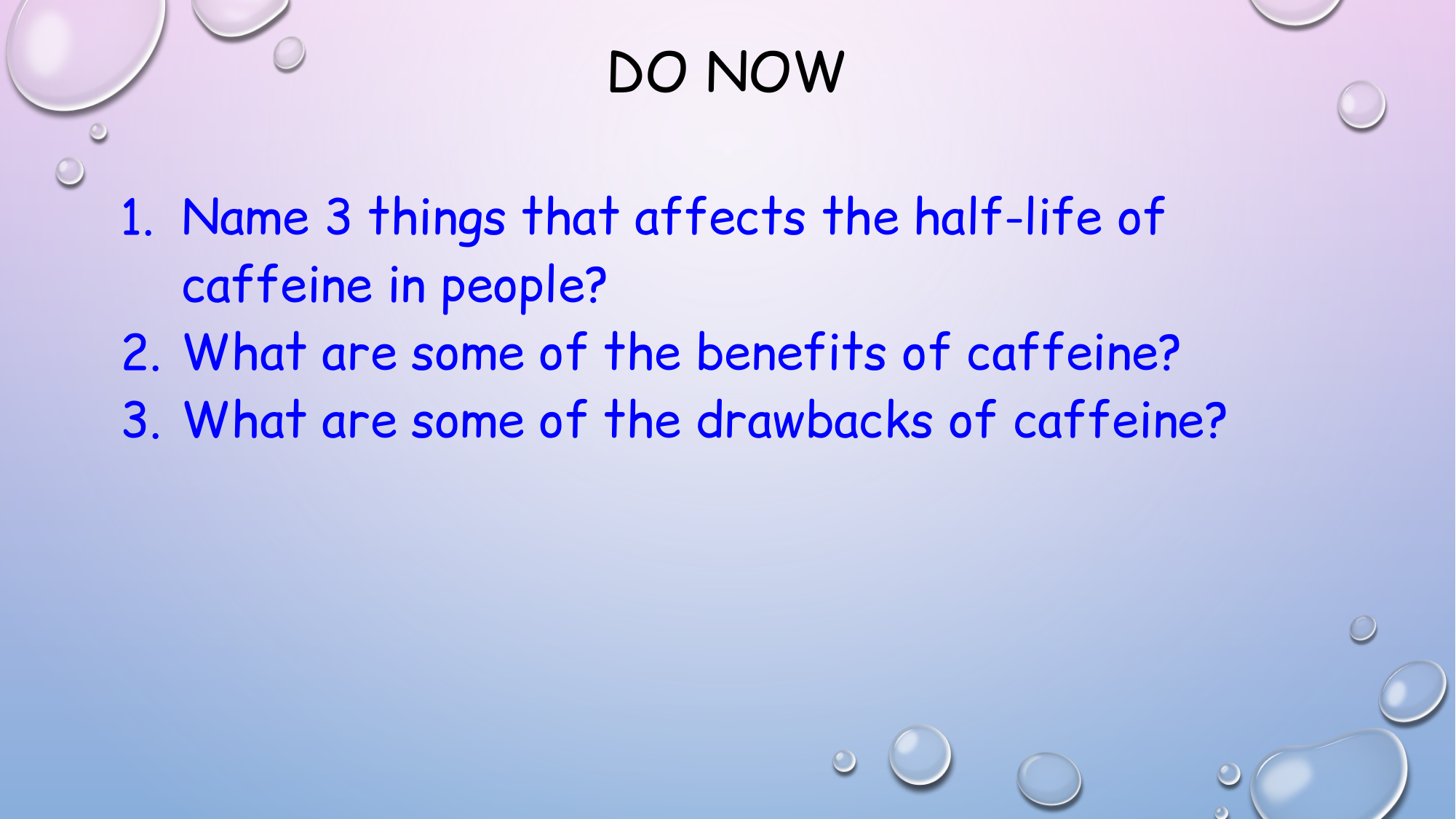

# Do now
| Name 3 things that affects the half-life of caffeine in people? What are some of the benefits of caffeine? What are some of the drawbacks of caffeine? |
| --- |